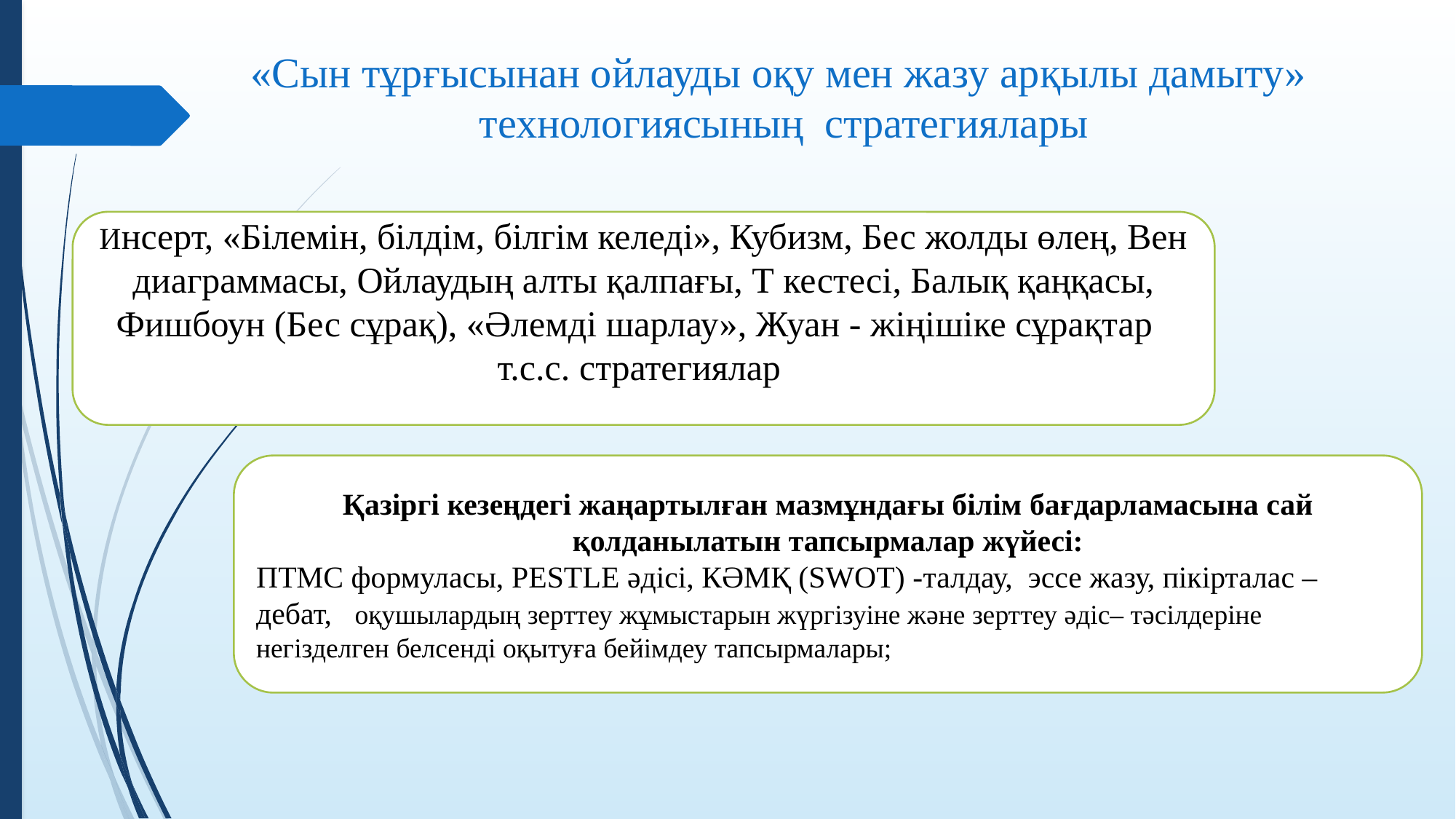

«Сын тұрғысынан ойлауды оқу мен жазу арқылы дамыту»
технологиясының  стратегиялары
Инсерт, «Білемін, білдім, білгім келеді», Кубизм, Бес жолды өлең, Вен диаграммасы, Ойлаудың алты қалпағы, Т кестесі, Балық қаңқасы, Фишбоун (Бес сұрақ), «Әлемді шарлау», Жуан - жіңішіке сұрақтар   т.с.с. стратегиялар

Қазіргі кезеңдегі жаңартылған мазмұндағы білім бағдарламасына сай қолданылатын тапсырмалар жүйесі:
ПТМС формуласы, PESTLE әдісі, КӘМҚ (SWOT) -талдау,  эссе жазу, пікірталас – дебат,   оқушылардың зерттеу жұмыстарын жүргізуіне және зерттеу әдіс– тәсілдеріне негізделген белсенді оқытуға бейімдеу тапсырмалары;